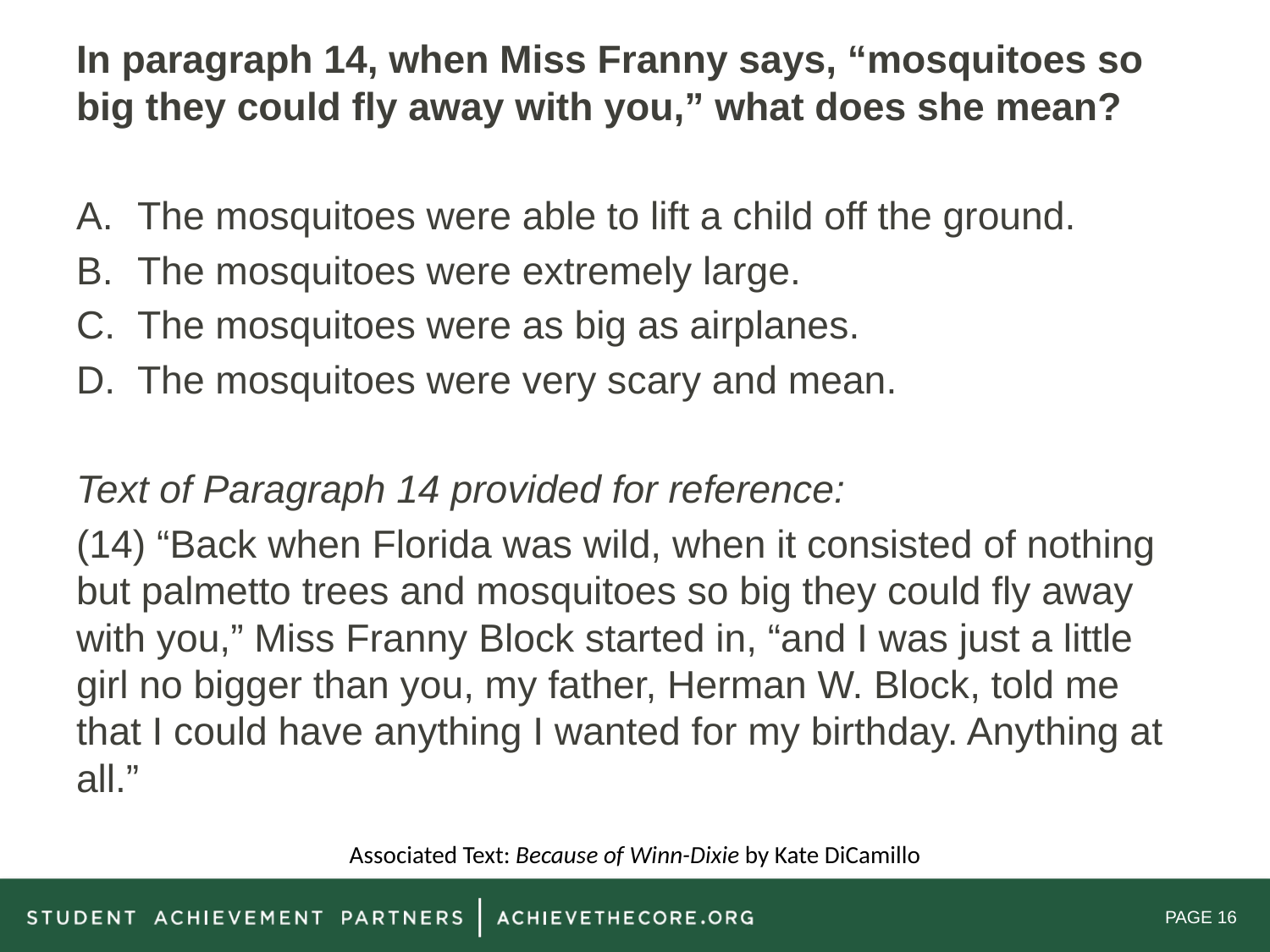

In paragraph 14, when Miss Franny says, “mosquitoes so big they could fly away with you,” what does she mean?

The mosquitoes were able to lift a child off the ground.
The mosquitoes were extremely large.
The mosquitoes were as big as airplanes.
The mosquitoes were very scary and mean.

Text of Paragraph 14 provided for reference:
(14) “Back when Florida was wild, when it consisted of nothing but palmetto trees and mosquitoes so big they could fly away with you,” Miss Franny Block started in, “and I was just a little girl no bigger than you, my father, Herman W. Block, told me that I could have anything I wanted for my birthday. Anything at all.”

Associated Text: Because of Winn-Dixie by Kate DiCamillo